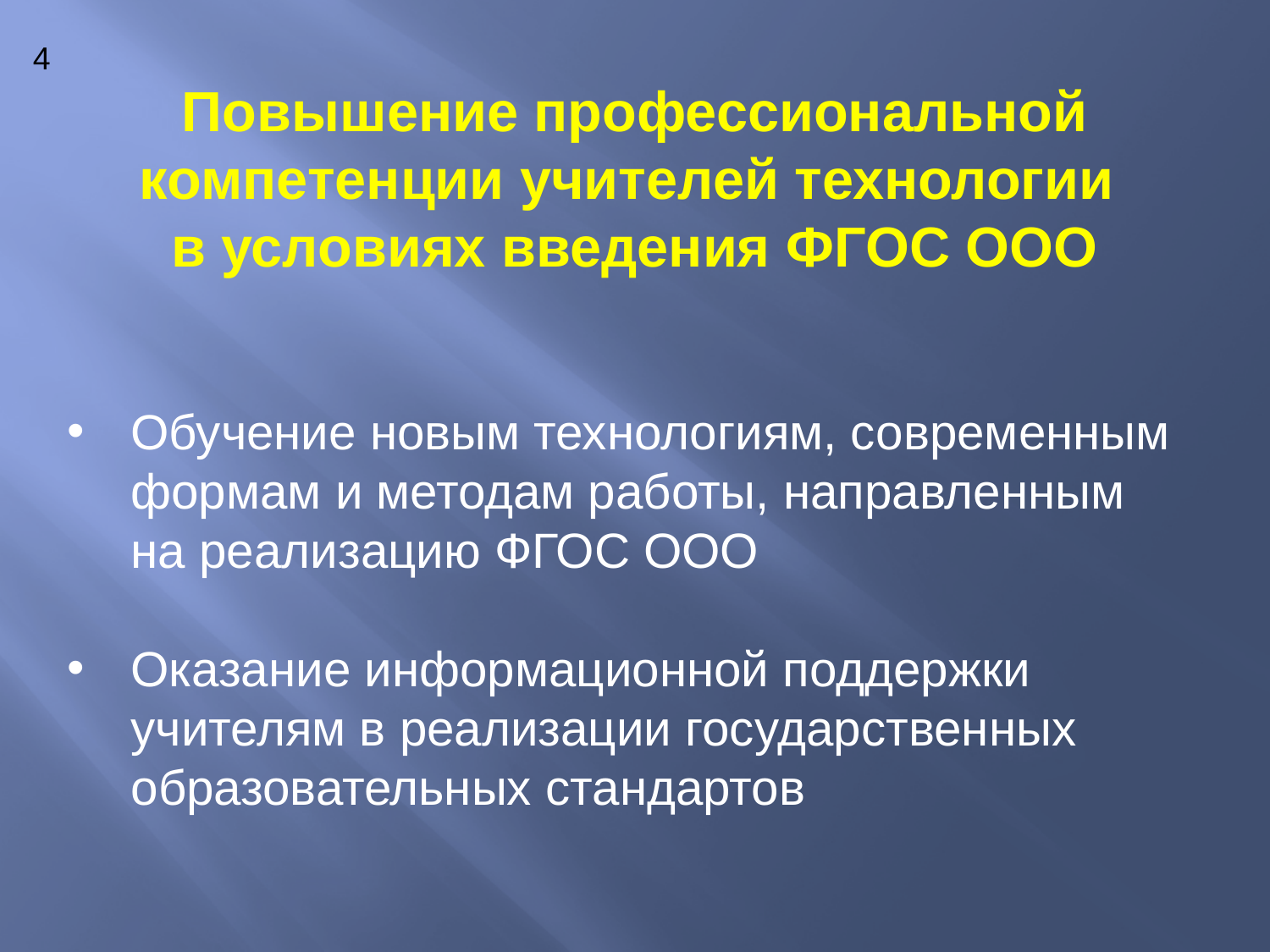

4
# Повышение профессиональной компетенции учителей технологии в условиях введения ФГОС ООО
Обучение новым технологиям, современным формам и методам работы, направленным на реализацию ФГОС ООО

Оказание информационной поддержки учителям в реализации государственных образовательных стандартов